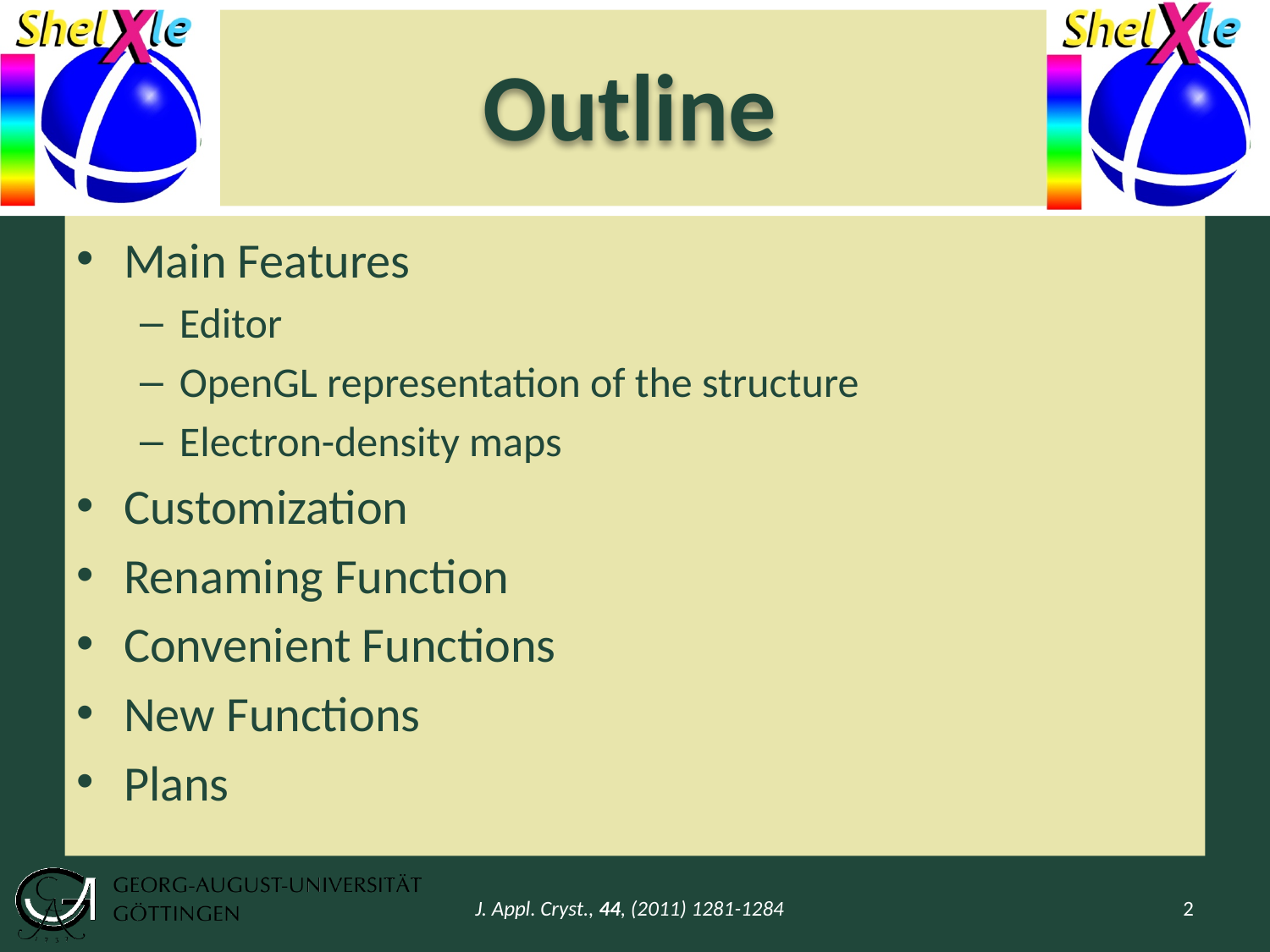

# Outline
Main Features
Editor
OpenGL representation of the structure
Electron-density maps
Customization
Renaming Function
Convenient Functions
New Functions
Plans
J. Appl. Cryst., 44, (2011) 1281-1284.
2